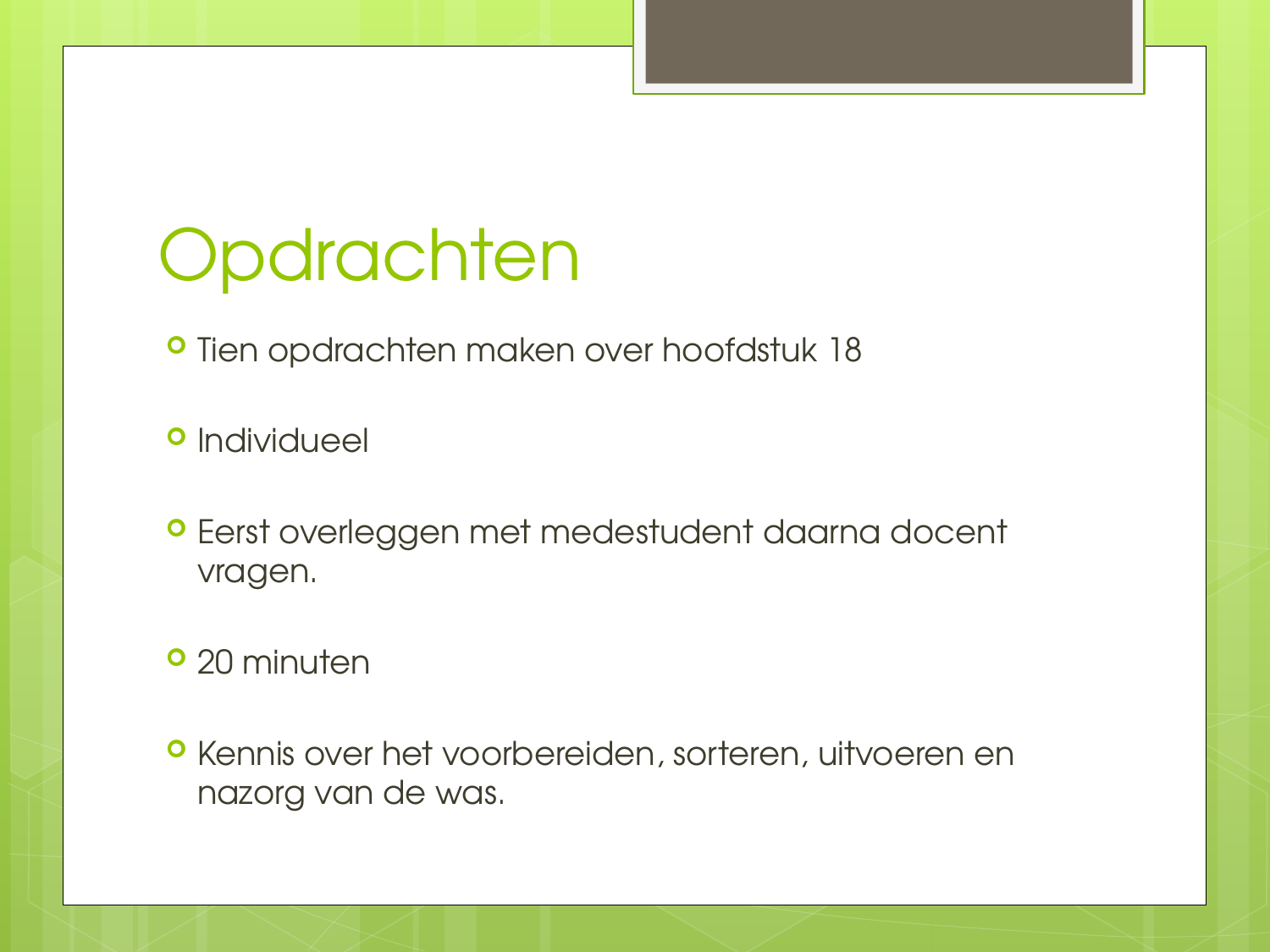

# Opdrachten
Tien opdrachten maken over hoofdstuk 18

Individueel

Eerst overleggen met medestudent daarna docent vragen.

20 minuten

Kennis over het voorbereiden, sorteren, uitvoeren en nazorg van de was.